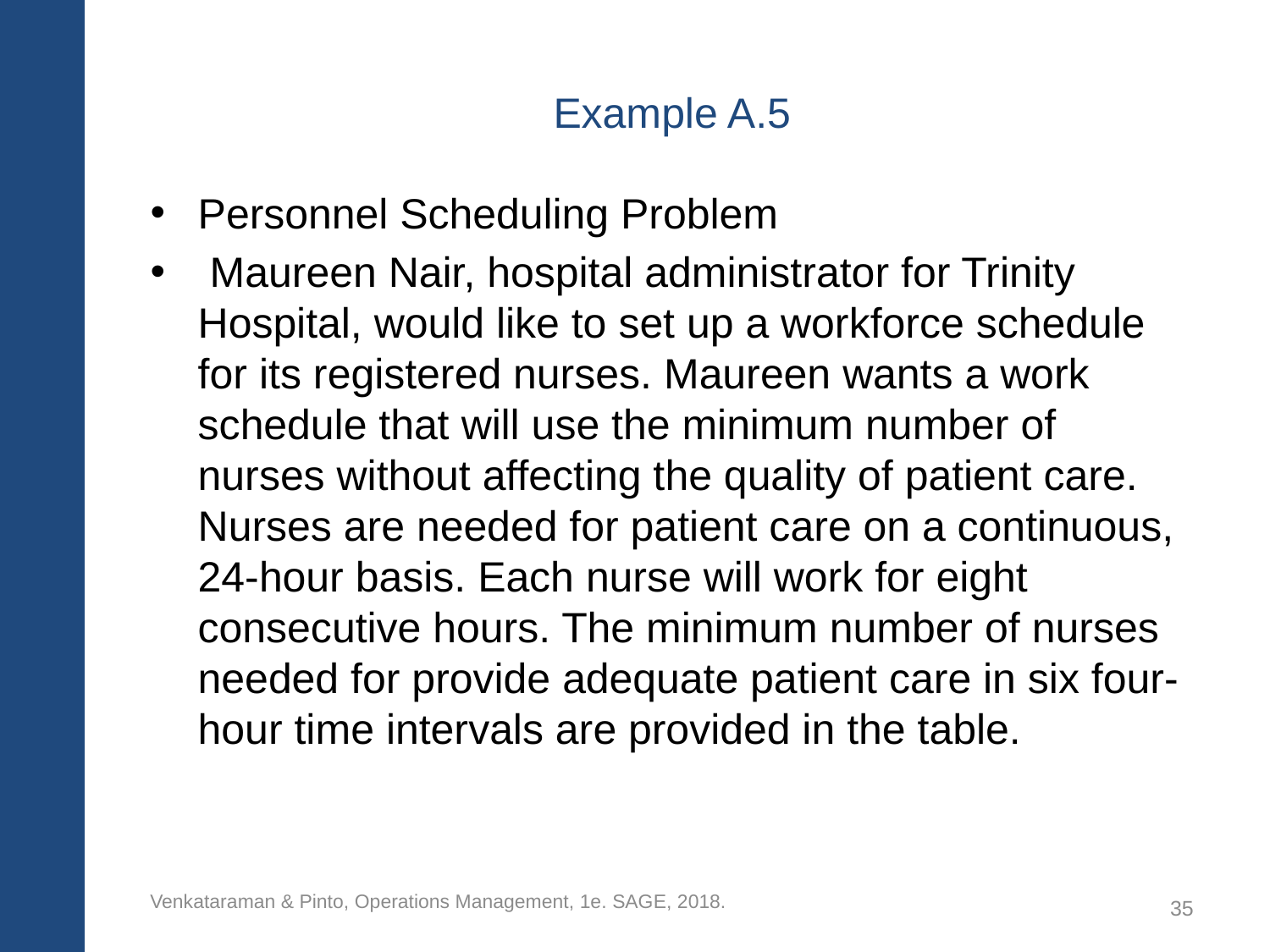

# Example A.5
Personnel Scheduling Problem
 Maureen Nair, hospital administrator for Trinity Hospital, would like to set up a workforce schedule for its registered nurses. Maureen wants a work schedule that will use the minimum number of nurses without affecting the quality of patient care. Nurses are needed for patient care on a continuous, 24-hour basis. Each nurse will work for eight consecutive hours. The minimum number of nurses needed for provide adequate patient care in six four-hour time intervals are provided in the table.
Venkataraman & Pinto, Operations Management, 1e. SAGE, 2018.
35